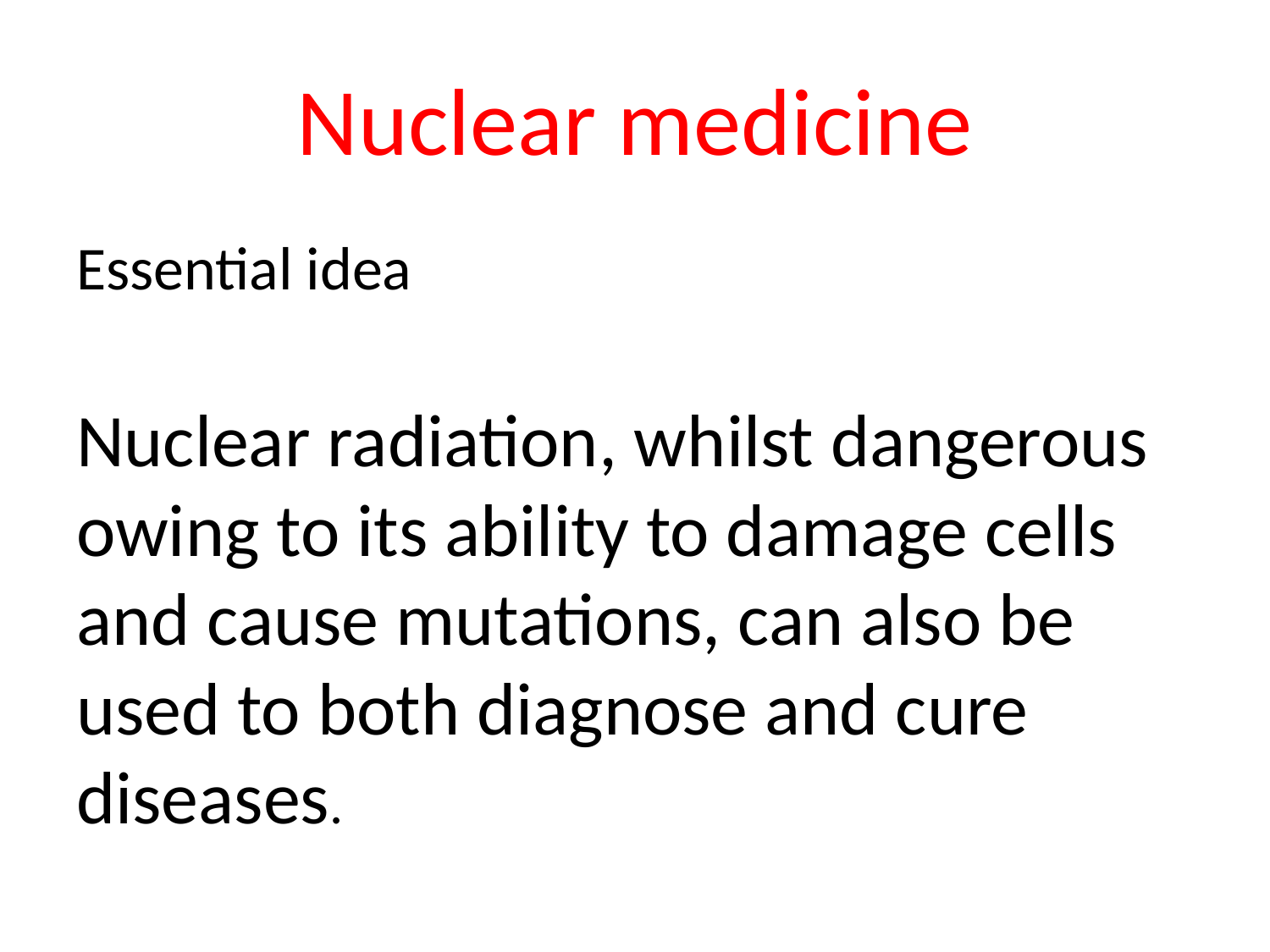

# Nuclear medicine
Essential idea

Nuclear radiation, whilst dangerous owing to its ability to damage cells and cause mutations, can also be used to both diagnose and cure diseases.